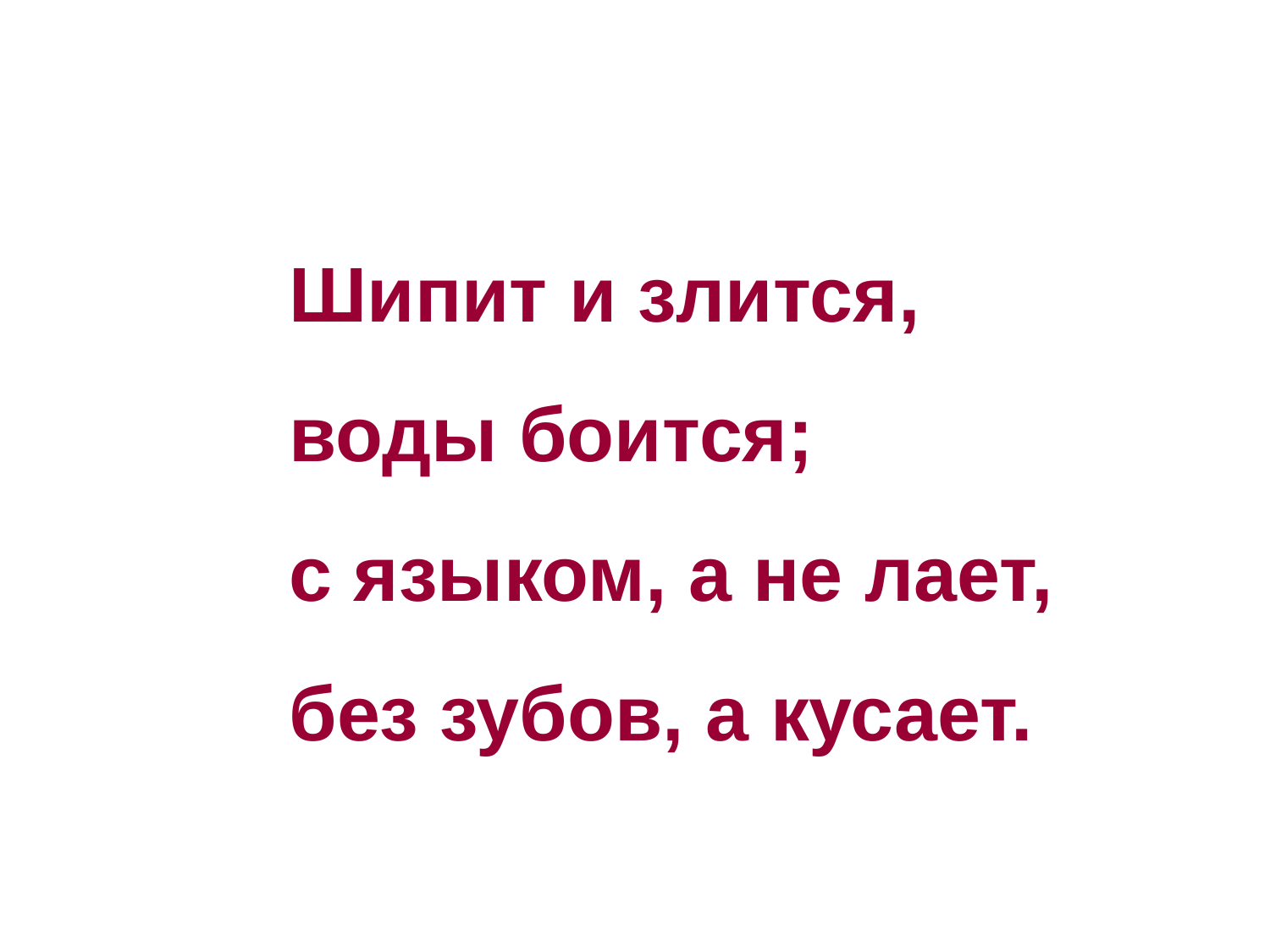

Шипит и злится,
воды боится;
с языком, а не лает,
без зубов, а кусает.